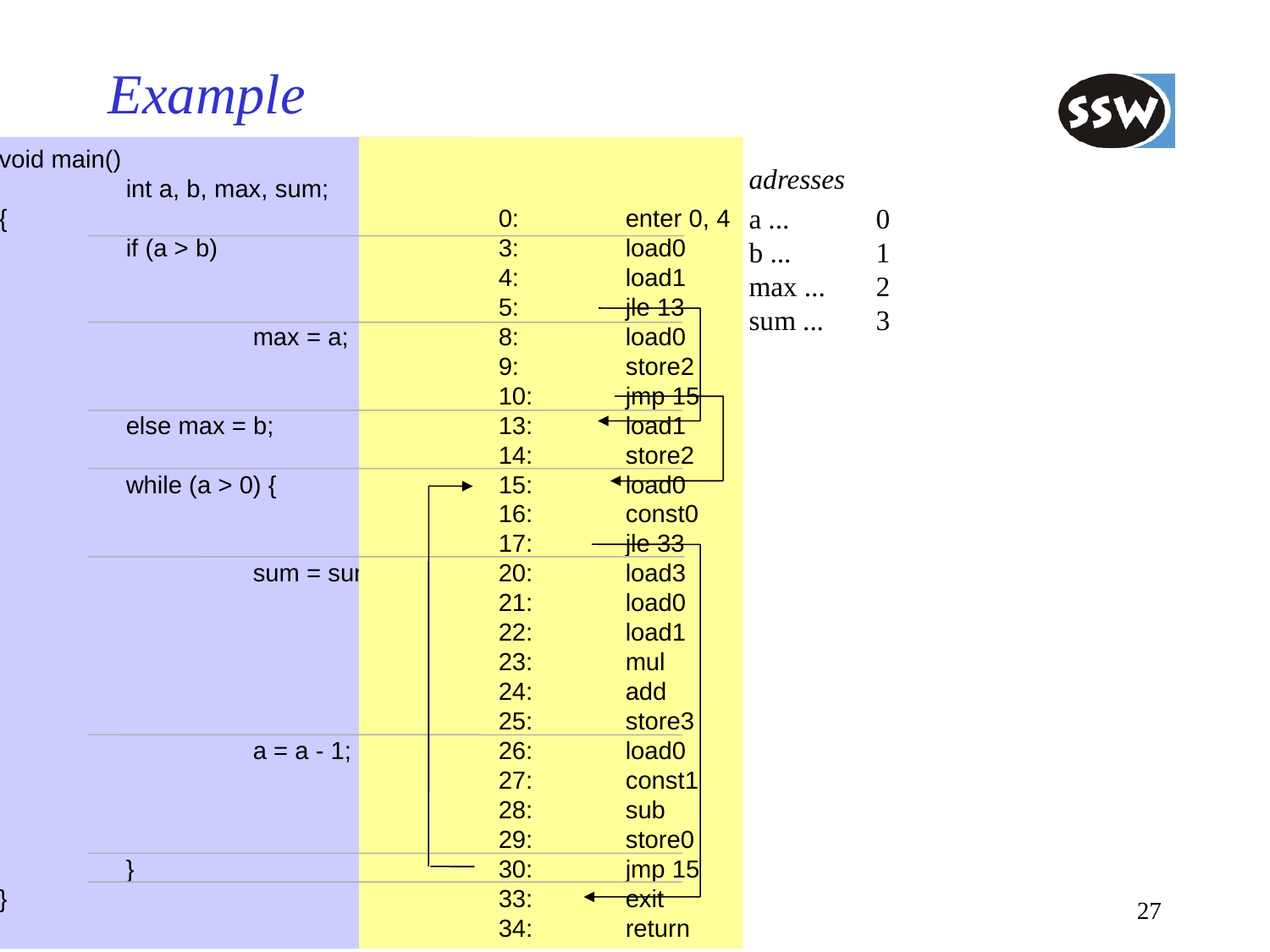

# Example
void main()
	int a, b, max, sum;
{
	if (a > b)

		max = a;

	else max = b;

	while (a > 0) {

		sum = sum + a * b;

		a = a - 1;

	}
}

	0:	enter 0, 4
	3:	load0
	4:	load1
	5:	jle 13
	8:	load0
	9:	store2
	10:	jmp 15
	13:	load1
	14:	store2
	15:	load0
	16:	const0
	17:	jle 33
	20:	load3
	21:	load0
	22:	load1
	23:	mul
	24:	add
	25:	store3
	26:	load0
	27:	const1
	28:	sub
	29:	store0
	30:	jmp 15
	33:	exit
	34:	return
adresses
a ...	0
b ...	1
max ...	2
sum ...	3

27